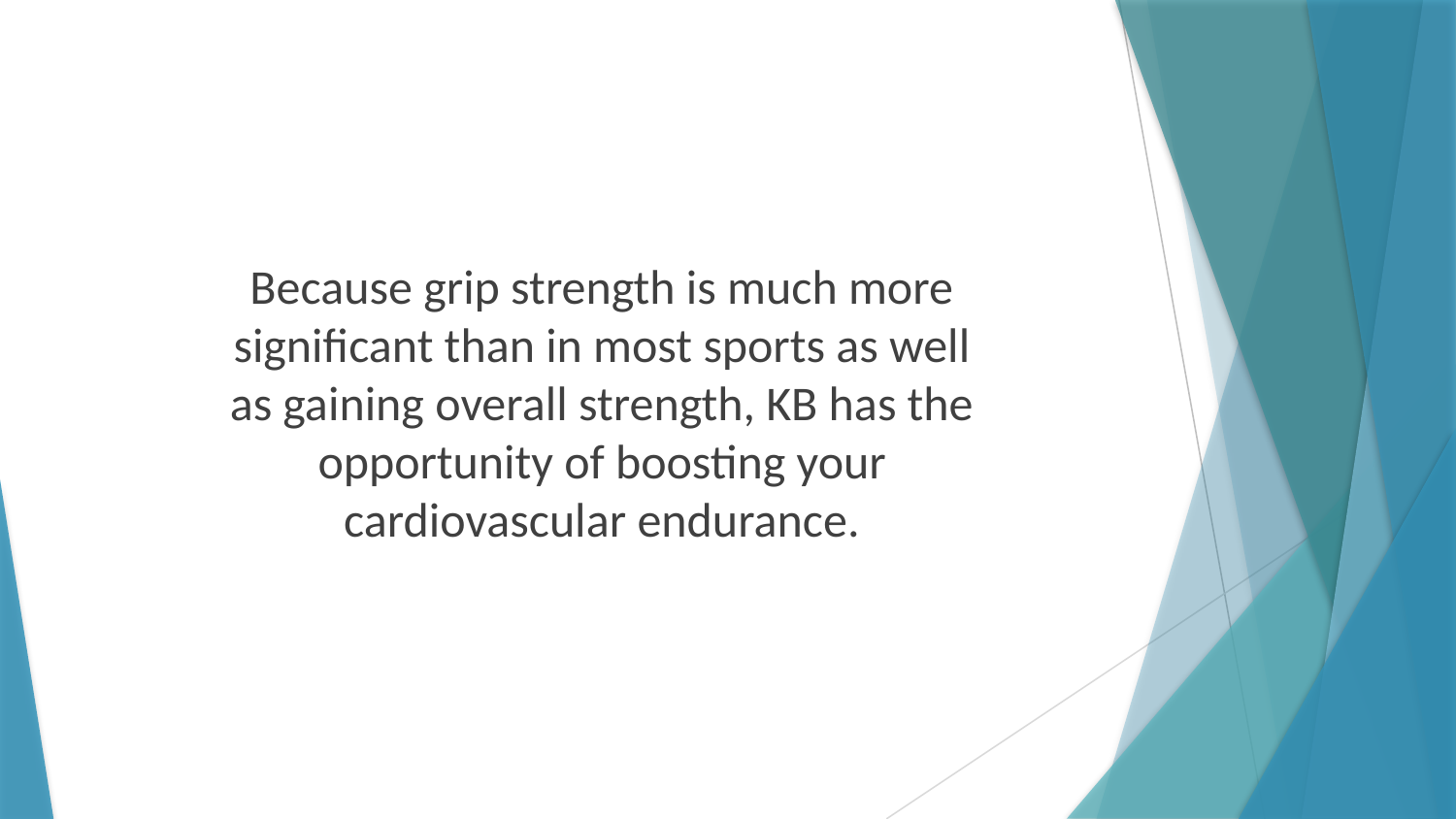

Because grip strength is much more significant than in most sports as well as gaining overall strength, KB has the opportunity of boosting your cardiovascular endurance.